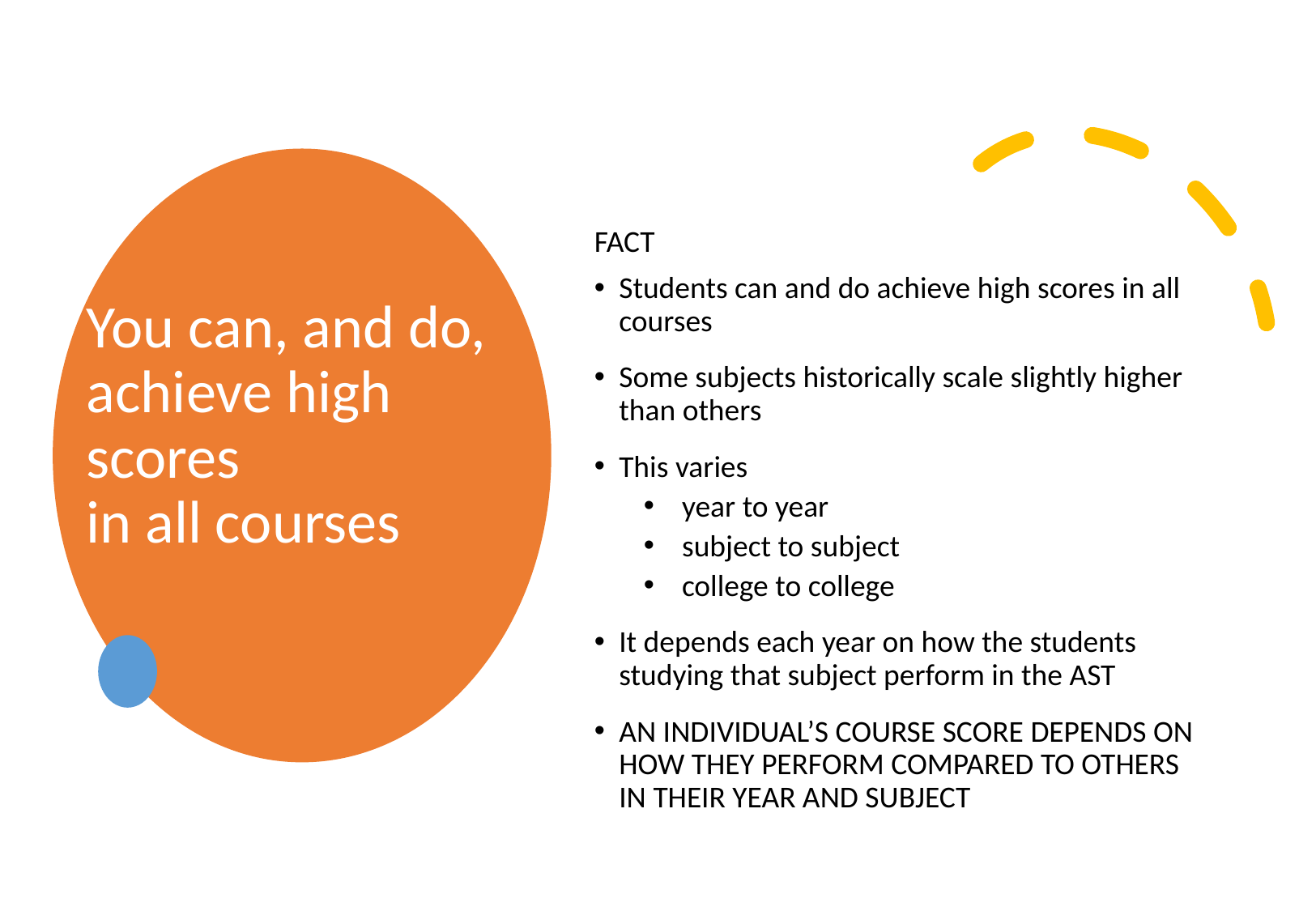

# You can, and do, achieve high scores in all courses
FACT
Students can and do achieve high scores in all courses
Some subjects historically scale slightly higher than others
This varies
  year to year
  subject to subject
  college to college
It depends each year on how the students studying that subject perform in the AST
AN INDIVIDUAL’S COURSE SCORE DEPENDS ON HOW THEY PERFORM COMPARED TO OTHERS IN THEIR YEAR AND SUBJECT